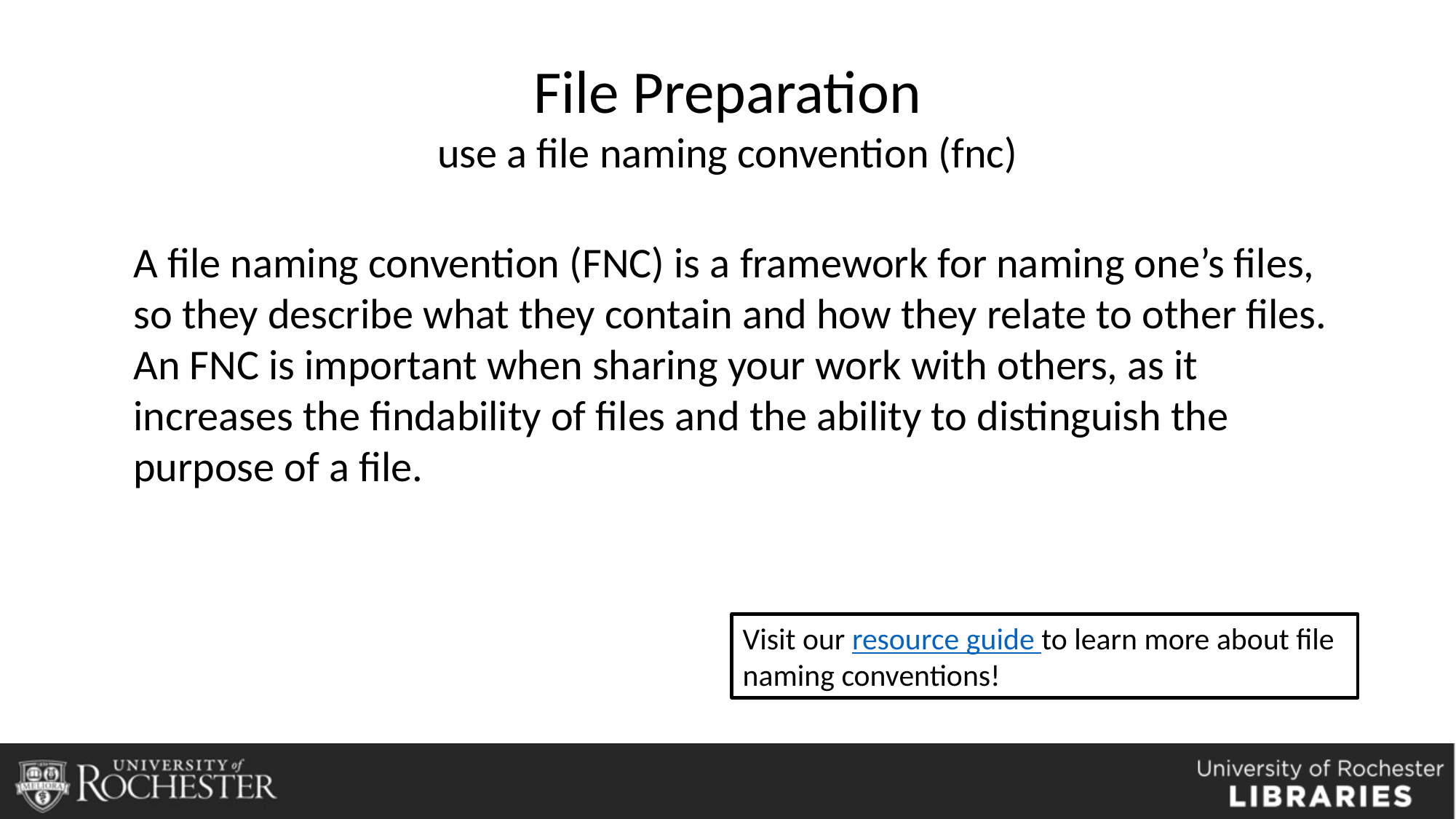

File Preparation
use a file naming convention (fnc)
A file naming convention (FNC) is a framework for naming one’s files, so they describe what they contain and how they relate to other files. An FNC is important when sharing your work with others, as it increases the findability of files and the ability to distinguish the purpose of a file.
Visit our resource guide to learn more about file naming conventions!